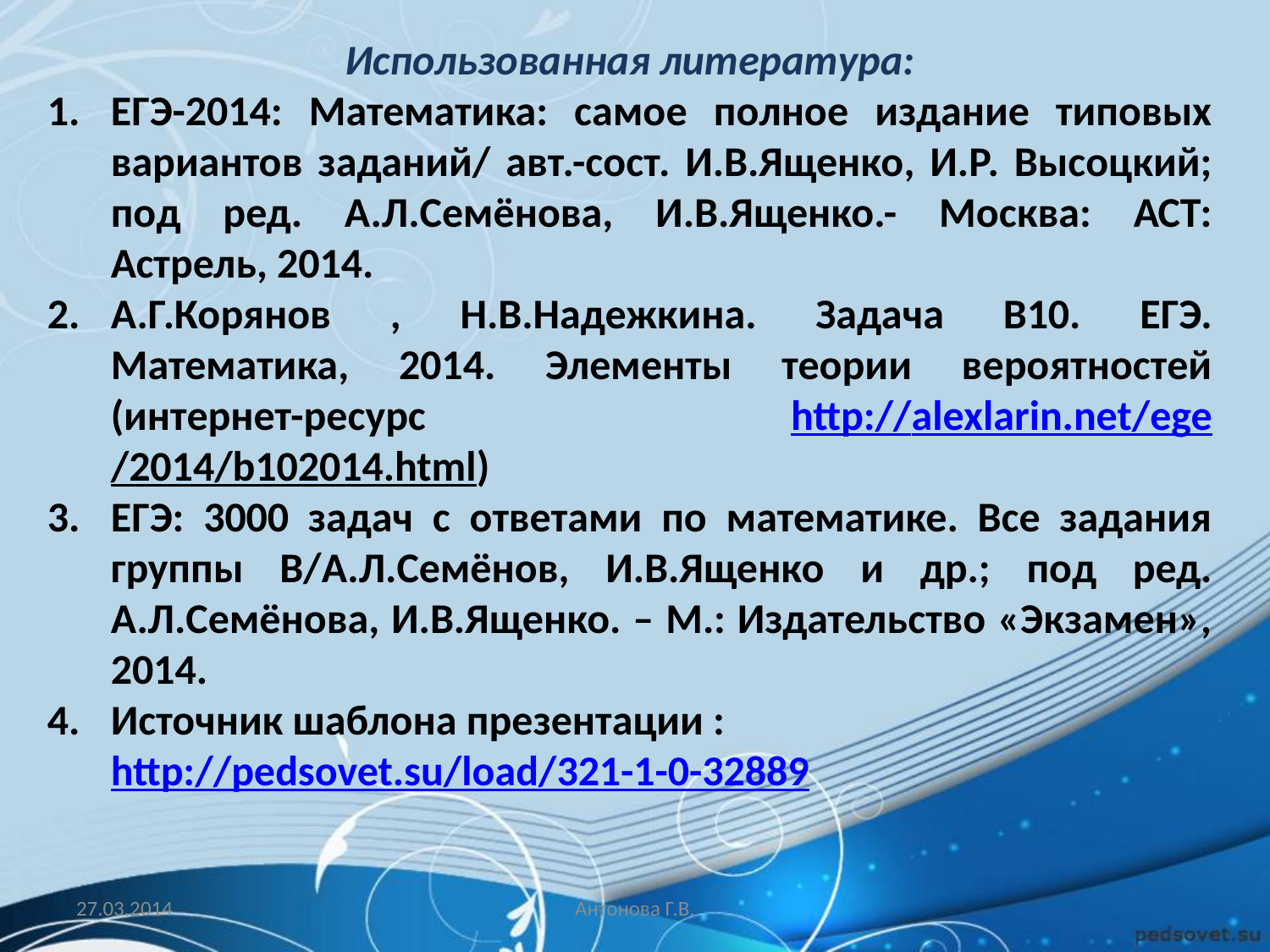

Использованная литература:
ЕГЭ-2014: Математика: самое полное издание типовых вариантов заданий/ авт.-сост. И.В.Ященко, И.Р. Высоцкий; под ред. А.Л.Семёнова, И.В.Ященко.- Москва: АСТ: Астрель, 2014.
А.Г.Корянов , Н.В.Надежкина. Задача В10. ЕГЭ. Математика, 2014. Элементы теории вероятностей (интернет-ресурс http://alexlarin.net/ege/2014/b102014.html‎)
ЕГЭ: 3000 задач с ответами по математике. Все задания группы В/А.Л.Семёнов, И.В.Ященко и др.; под ред. А.Л.Семёнова, И.В.Ященко. – М.: Издательство «Экзамен», 2014.
Источник шаблона презентации : http://pedsovet.su/load/321-1-0-32889

27.03.2014
Антонова Г.В.